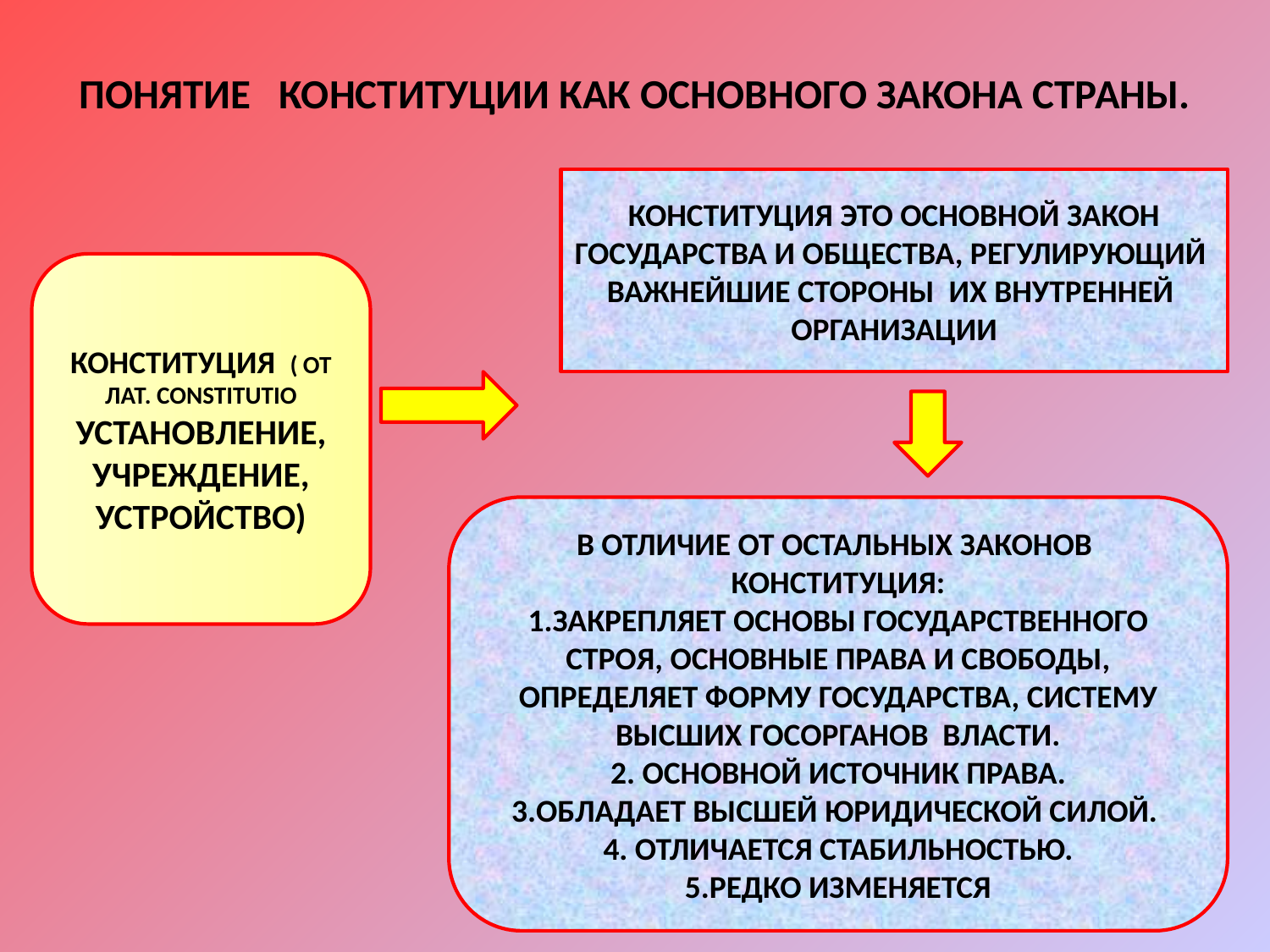

# ПОНЯТИЕ   КОНСТИТУЦИИ КАК ОСНОВНОГО ЗАКОНА СТРАНЫ.
КОНСТИТУЦИЯ ЭТО ОСНОВНОЙ ЗАКОН ГОСУДАРСТВА И ОБЩЕСТВА, РЕГУЛИРУЮЩИЙ  ВАЖНЕЙШИЕ СТОРОНЫ  ИХ ВНУТРЕННЕЙ  ОРГАНИЗАЦИИ
КОНСТИТУЦИЯ  ( ОТ ЛАТ. CONSTITUTIO
УСТАНОВЛЕНИЕ, УЧРЕЖДЕНИЕ, УСТРОЙСТВО)

В ОТЛИЧИЕ ОТ ОСТАЛЬНЫХ ЗАКОНОВ  КОНСТИТУЦИЯ:
1.ЗАКРЕПЛЯЕТ ОСНОВЫ ГОСУДАРСТВЕННОГО СТРОЯ, ОСНОВНЫЕ ПРАВА И СВОБОДЫ, ОПРЕДЕЛЯЕТ ФОРМУ ГОСУДАРСТВА, СИСТЕМУ ВЫСШИХ ГОСОРГАНОВ  ВЛАСТИ.
2. ОСНОВНОЙ ИСТОЧНИК ПРАВА.
3.ОБЛАДАЕТ ВЫСШЕЙ ЮРИДИЧЕСКОЙ СИЛОЙ.
4. ОТЛИЧАЕТСЯ СТАБИЛЬНОСТЬЮ.
5.РЕДКО ИЗМЕНЯЕТСЯ